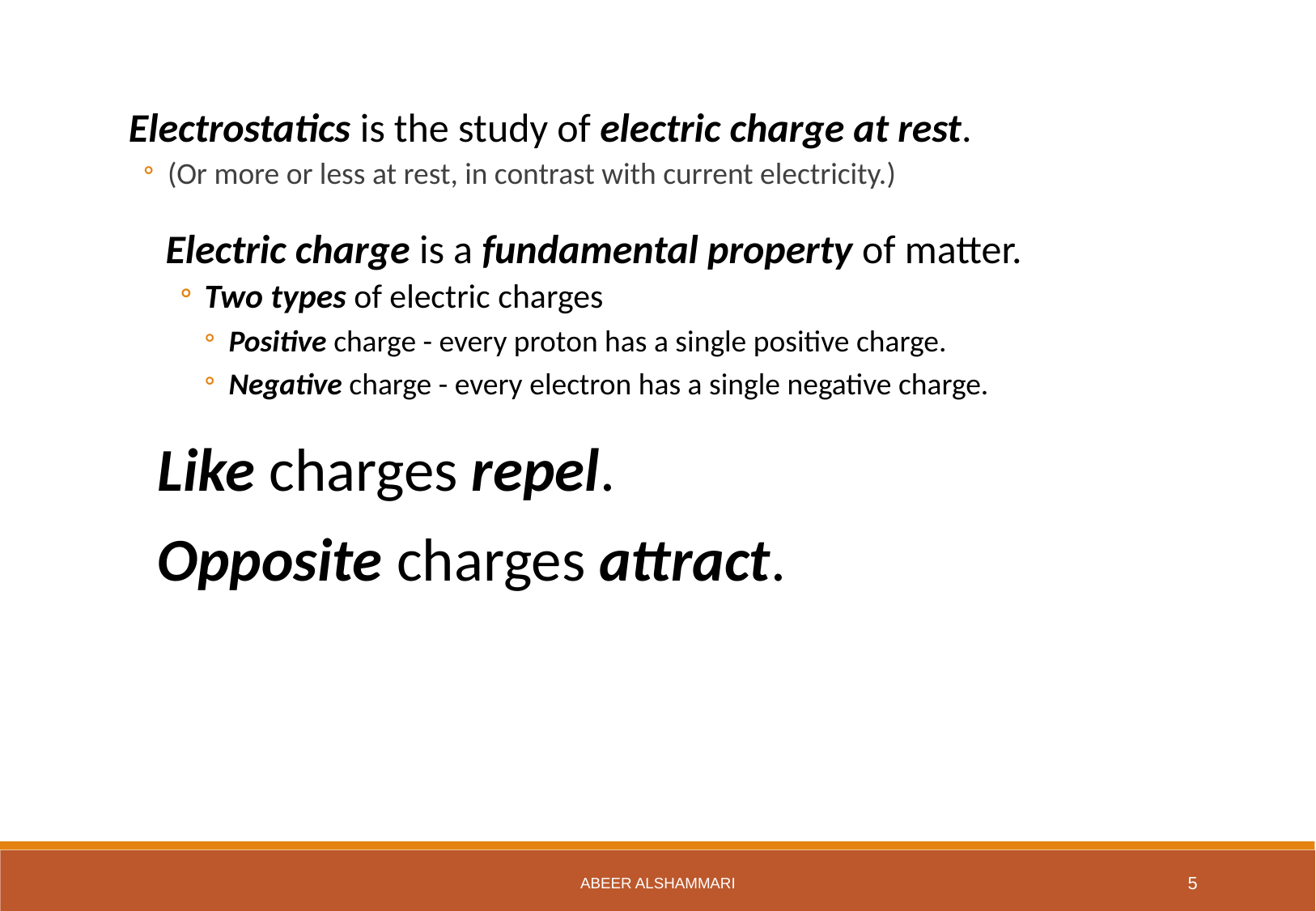

Electrostatics is the study of electric charge at rest.
(Or more or less at rest, in contrast with current electricity.)
Electric charge is a fundamental property of matter.
Two types of electric charges
Positive charge - every proton has a single positive charge.
Negative charge - every electron has a single negative charge.

Like charges repel.
Opposite charges attract.

Abeer Alshammari
5